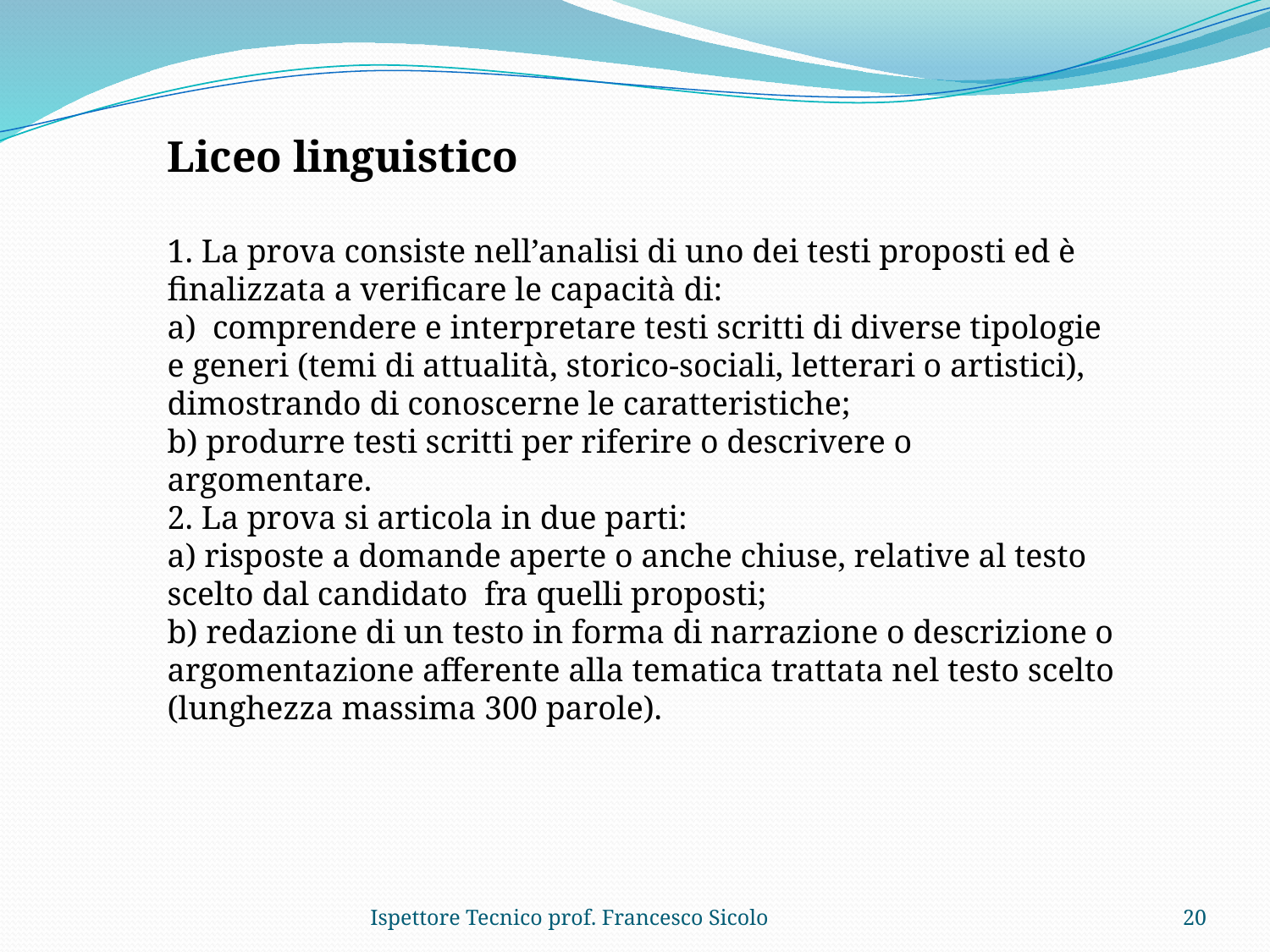

Liceo linguistico

1. La prova consiste nell’analisi di uno dei testi proposti ed è finalizzata a verificare le capacità di:
a)  comprendere e interpretare testi scritti di diverse tipologie e generi (temi di attualità, storico-sociali, letterari o artistici), dimostrando di conoscerne le caratteristiche;
b) produrre testi scritti per riferire o descrivere o argomentare.
2. La prova si articola in due parti:
a) risposte a domande aperte o anche chiuse, relative al testo scelto dal candidato  fra quelli proposti;
b) redazione di un testo in forma di narrazione o descrizione o argomentazione afferente alla tematica trattata nel testo scelto (lunghezza massima 300 parole).
Ispettore Tecnico prof. Francesco Sicolo
20